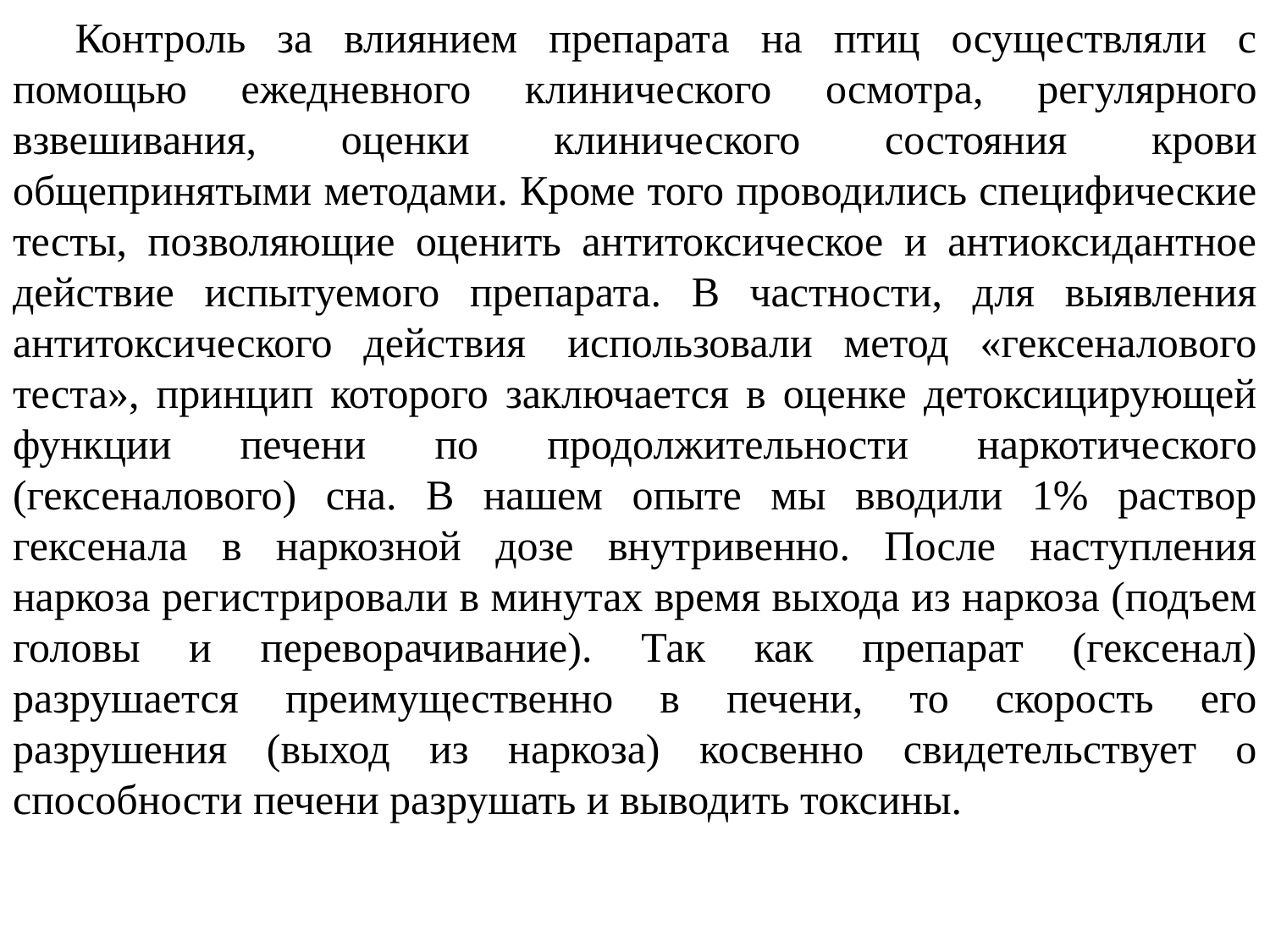

Контроль за влиянием препарата на птиц осуществляли с помощью ежедневного клинического осмотра, регулярного взвешивания, оценки клинического состояния крови общепринятыми методами. Кроме того проводились специфические тесты, позволяющие оценить антитоксическое и антиоксидантное действие испытуемого препарата. В частности, для выявления антитоксического действия  использовали метод «гексеналового теста», принцип которого заключается в оценке детоксицирующей функции печени по продолжительности наркотического (гексеналового) сна. В нашем опыте мы вводили 1% раствор гексенала в наркозной дозе внутривенно. После наступления наркоза регистрировали в минутах время выхода из наркоза (подъем головы и переворачивание). Так как препарат (гексенал) разрушается преимущественно в печени, то скорость его разрушения (выход из наркоза) косвенно свидетельствует о способности печени разрушать и выводить токсины.